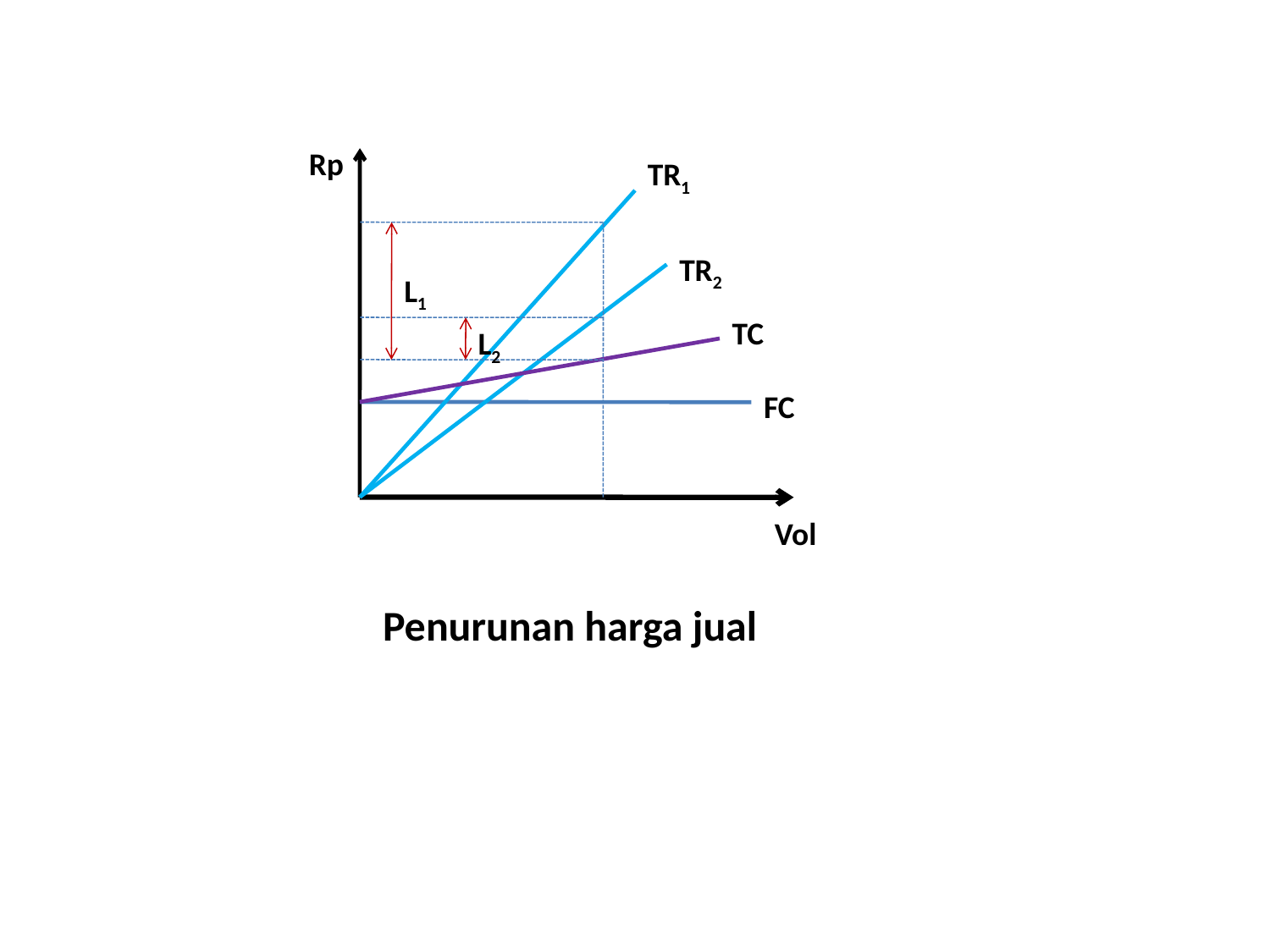

Rp
TR1
TR2
L1
TC
L2
FC
Vol
Penurunan harga jual